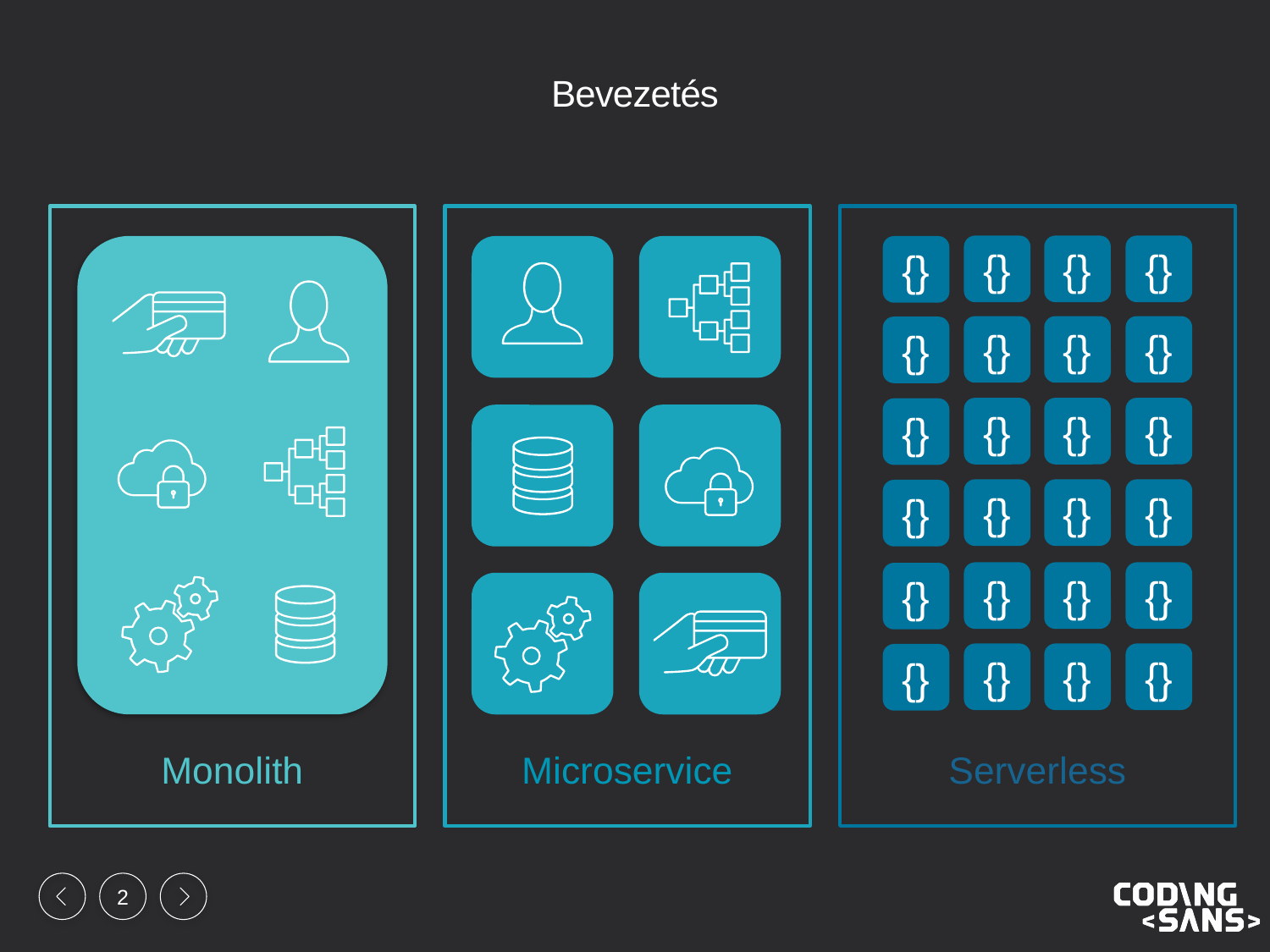

# Bevezetés
Monolith
Microservice
Serverless
{}
{}
{}
{}

{}
{}
{}
{}
{}
{}
{}
{}

{}
{}
{}
{}
{}
{}
{}
{}

{}
{}
{}
{}